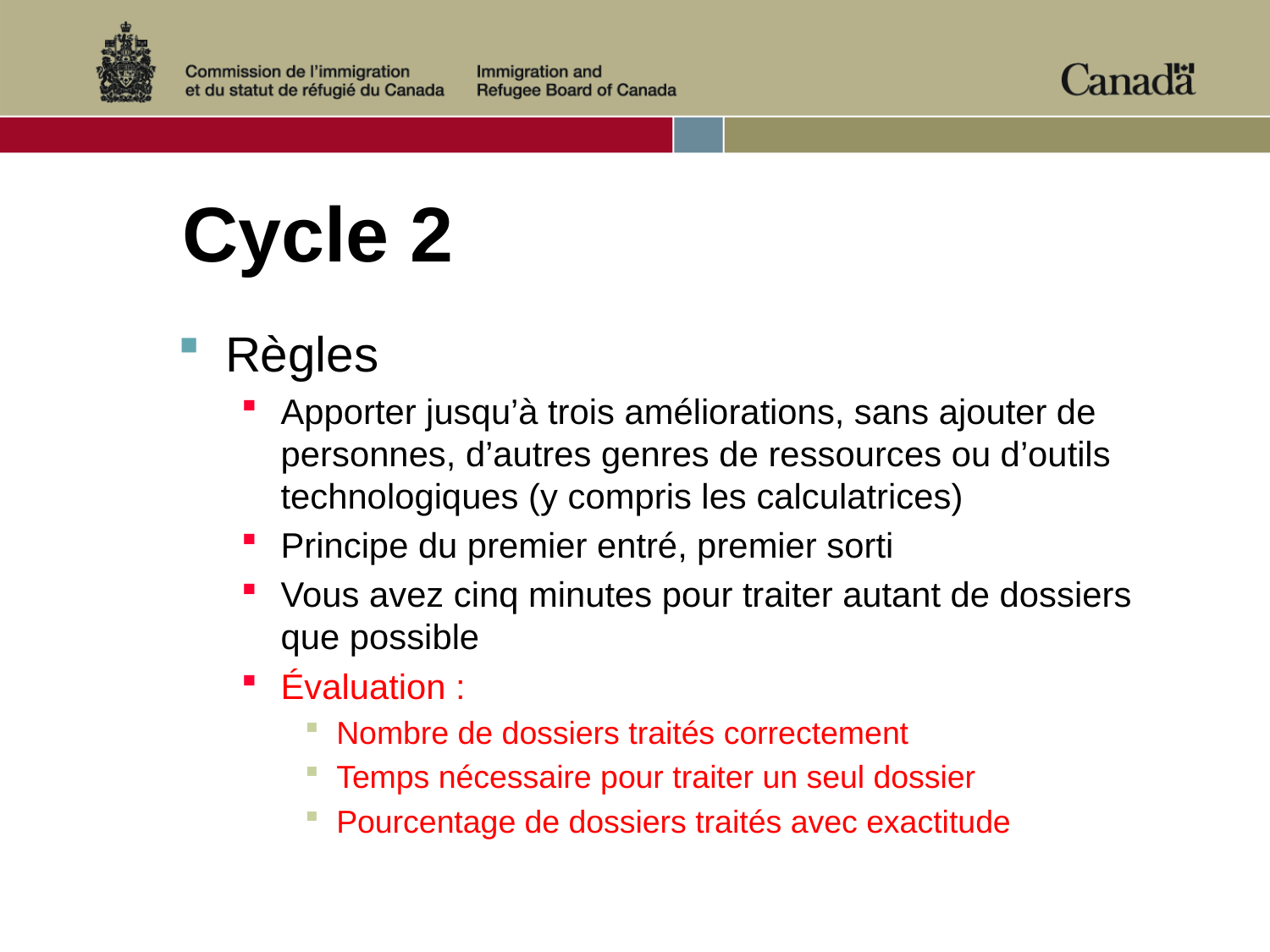

# Cycle 2
Règles
Apporter jusqu’à trois améliorations, sans ajouter de personnes, d’autres genres de ressources ou d’outils technologiques (y compris les calculatrices)
Principe du premier entré, premier sorti
Vous avez cinq minutes pour traiter autant de dossiers que possible
Évaluation :
Nombre de dossiers traités correctement
Temps nécessaire pour traiter un seul dossier
Pourcentage de dossiers traités avec exactitude